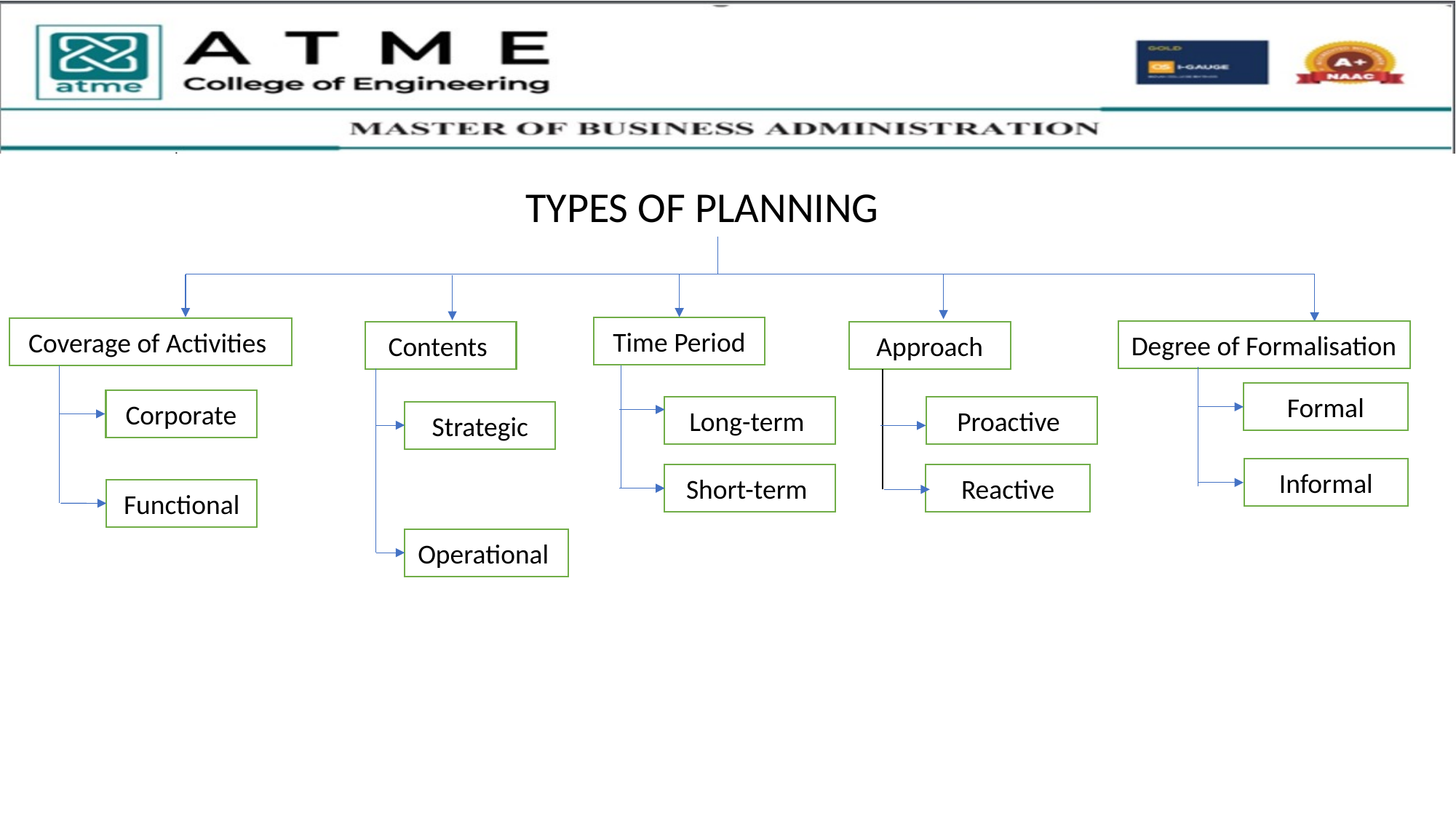

TYPES OF PLANNING
 Time Period
Coverage of Activities
Degree of Formalisation
Contents
Approach
Formal
Corporate
Proactive
Long-term
Strategic
Informal
Short-term
Reactive
 Functional
Operational